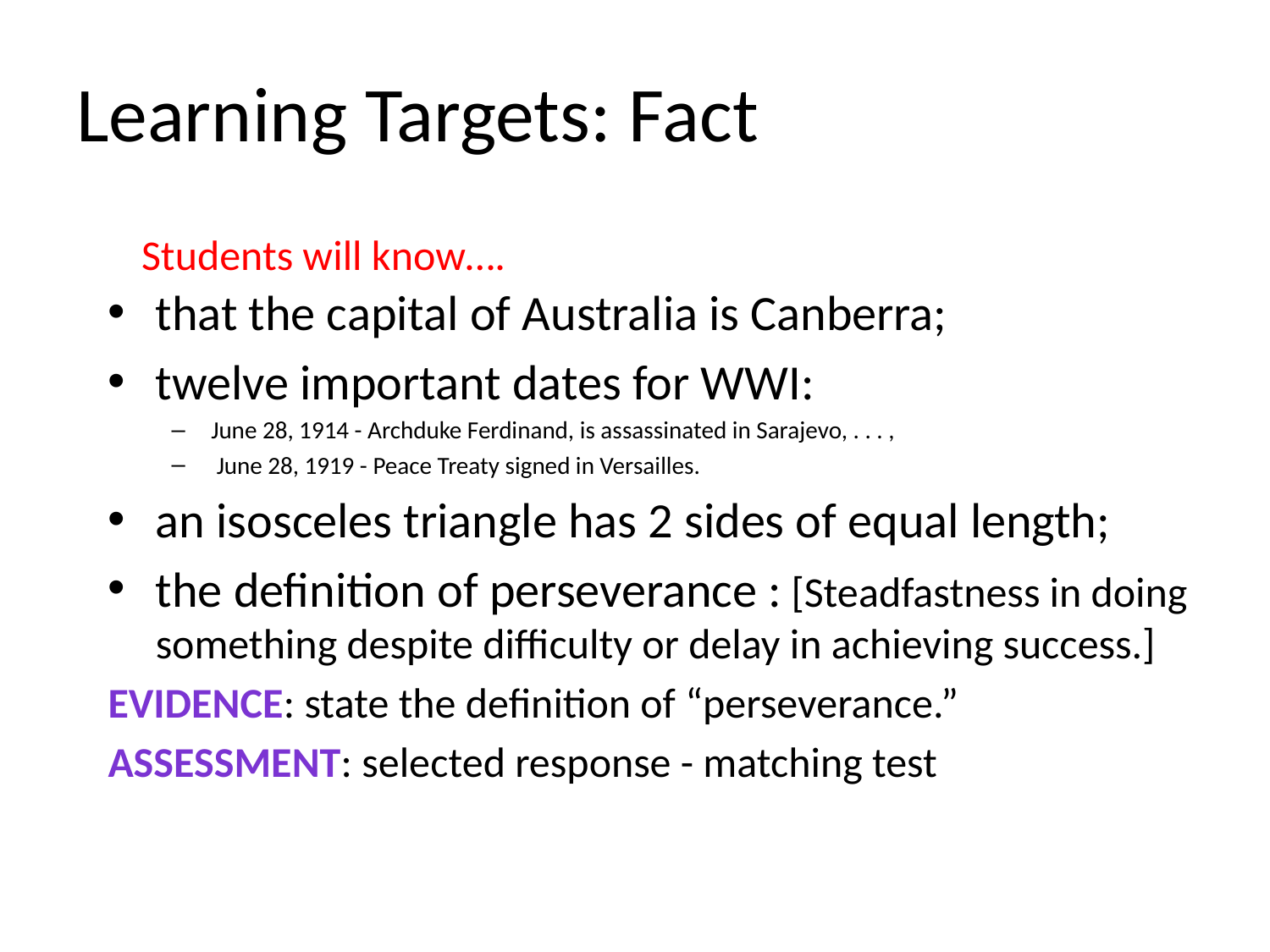

# Learning Targets: Fact
Students will know….
that the capital of Australia is Canberra;
twelve important dates for WWI:
June 28, 1914 - Archduke Ferdinand, is assassinated in Sarajevo, . . . ,
 June 28, 1919 - Peace Treaty signed in Versailles.
an isosceles triangle has 2 sides of equal length;
the definition of perseverance : [Steadfastness in doing something despite difficulty or delay in achieving success.]
evidence: state the definition of “perseverance.”
assessment: selected response - matching test